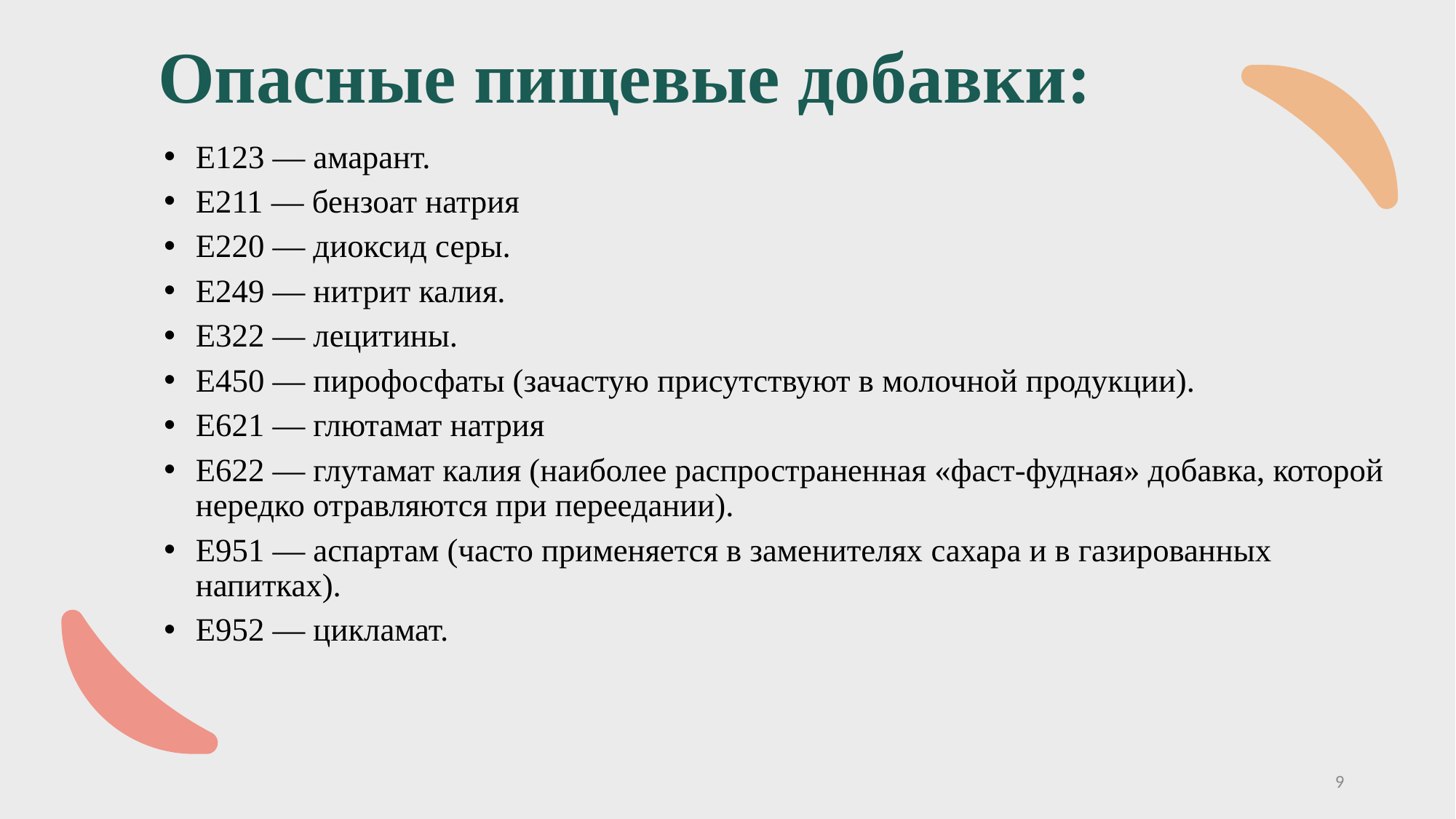

# Опасные пищевые добавки:
E123 — амарант.
Е211 — бензоат натрия
Е220 — диоксид серы.
E249 — нитрит калия.
Е322 — лецитины.
Е450 — пирофосфаты (зачастую присутствуют в молочной продукции).
Е621 — глютамат натрия
Е622 — глутамат калия (наиболее распространенная «фаст-фудная» добавка, которой нередко отравляются при переедании).
Е951 — аспартам (часто применяется в заменителях сахара и в газированных напитках).
Е952 — цикламат.

9